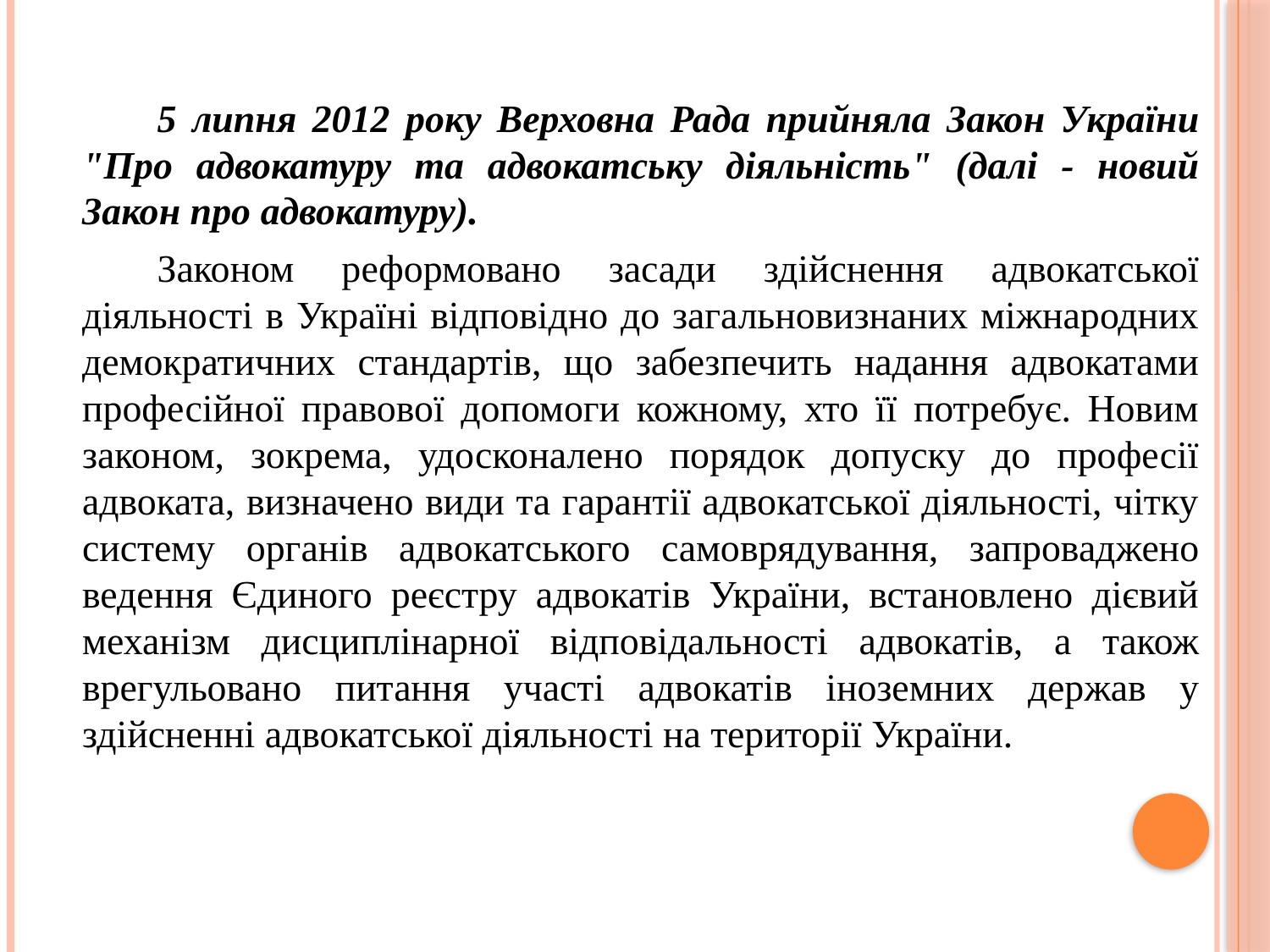

5 липня 2012 року Верховна Рада прийняла Закон України "Про адвокатуру та адвокатську діяльність" (далі - новий Закон про адвокатуру).
Законом реформовано засади здійснення адвокатської діяльності в Україні відповідно до загальновизнаних міжнародних демократичних стандартів, що забезпечить надання адвокатами професійної правової допомоги кожному, хто її потребує. Новим законом, зокрема, удосконалено порядок допуску до професії адвоката, визначено види та гарантії адвокатської діяльності, чітку систему органів адвокатського самоврядування, запроваджено ведення Єдиного реєстру адвокатів України, встановлено дієвий механізм дисциплінарної відповідальності адвокатів, а також врегульовано питання участі адвокатів іноземних держав у здійсненні адвокатської діяльності на території України.